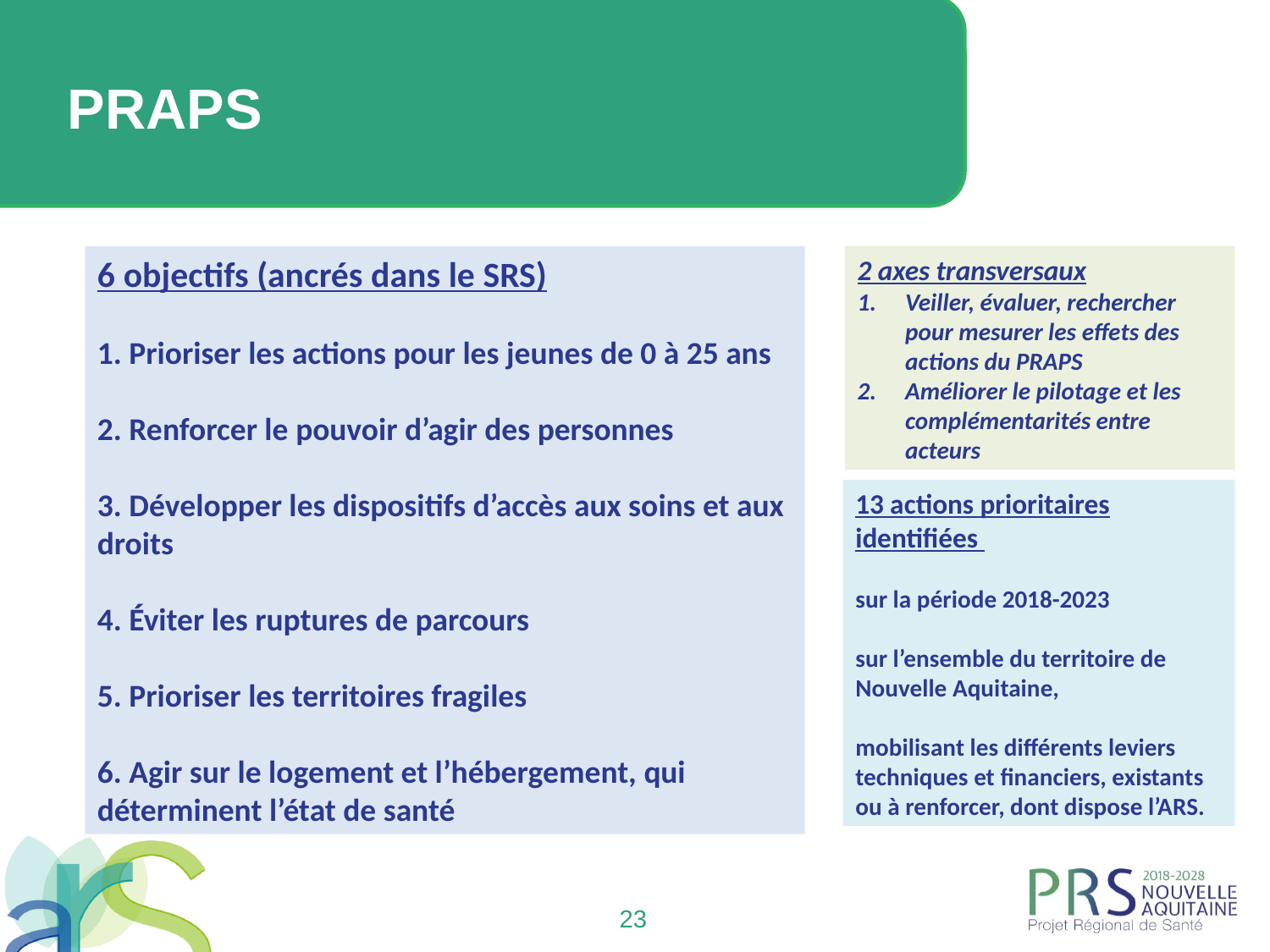

PRAPS

6 objectifs (ancrés dans le SRS)

1. Prioriser les actions pour les jeunes de 0 à 25 ans

2. Renforcer le pouvoir d’agir des personnes

3. Développer les dispositifs d’accès aux soins et aux droits

4. Éviter les ruptures de parcours

5. Prioriser les territoires fragiles

6. Agir sur le logement et l’hébergement, qui déterminent l’état de santé
2 axes transversaux
Veiller, évaluer, rechercher pour mesurer les effets des actions du PRAPS
Améliorer le pilotage et les complémentarités entre acteurs
13 actions prioritaires identifiées

sur la période 2018-2023

sur l’ensemble du territoire de Nouvelle Aquitaine,

mobilisant les différents leviers techniques et financiers, existants ou à renforcer, dont dispose l’ARS.
23